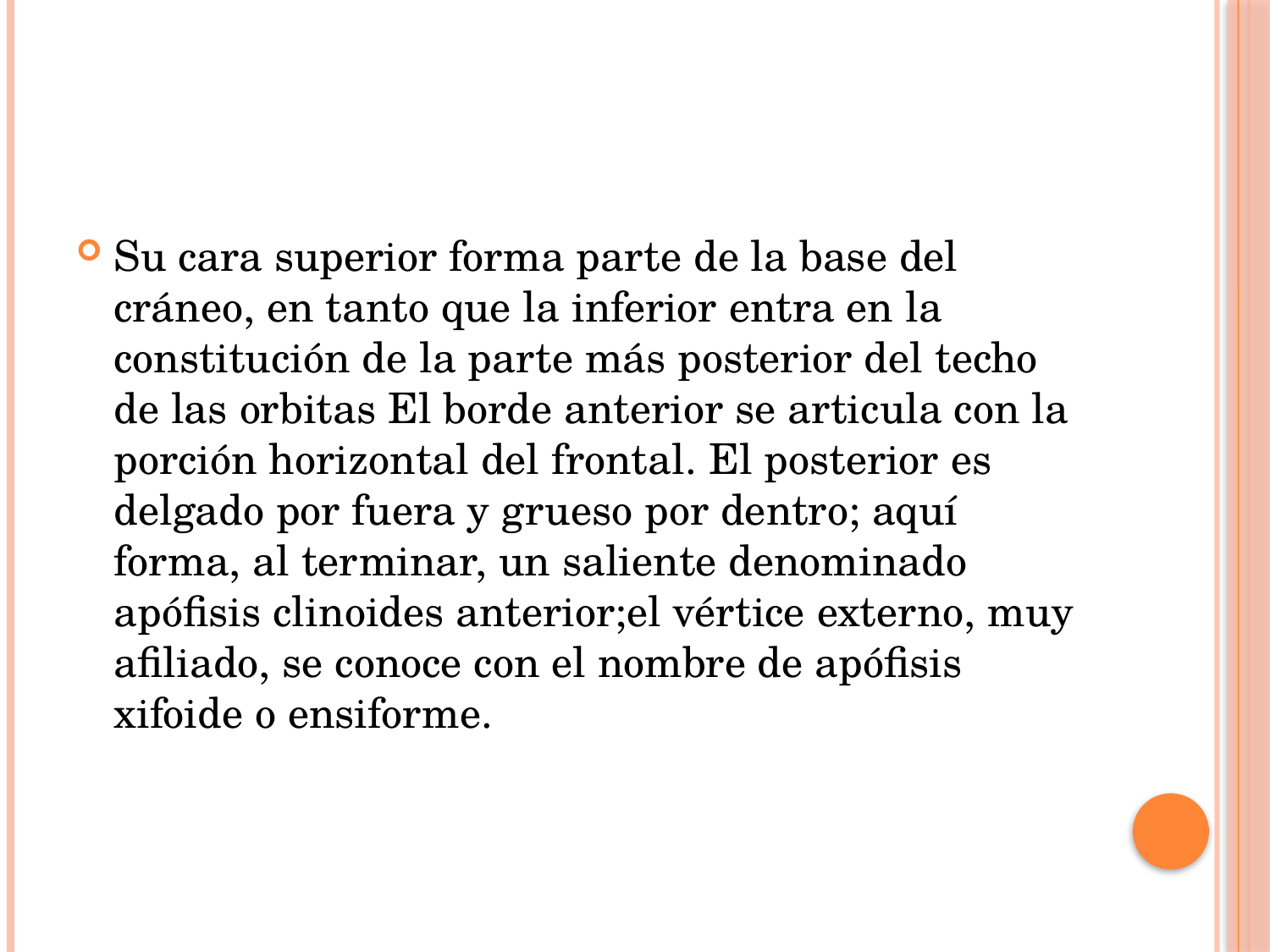

#
Su cara superior forma parte de la base del cráneo, en tanto que la inferior entra en la  constitución de la parte más posterior del techo de las orbitas El borde anterior se articula con la porción horizontal del frontal. El posterior es delgado por fuera y grueso por dentro; aquí forma, al terminar, un saliente denominado apófisis clinoides anterior;el vértice externo, muy afiliado, se conoce con el nombre de apófisis xifoide o ensiforme.